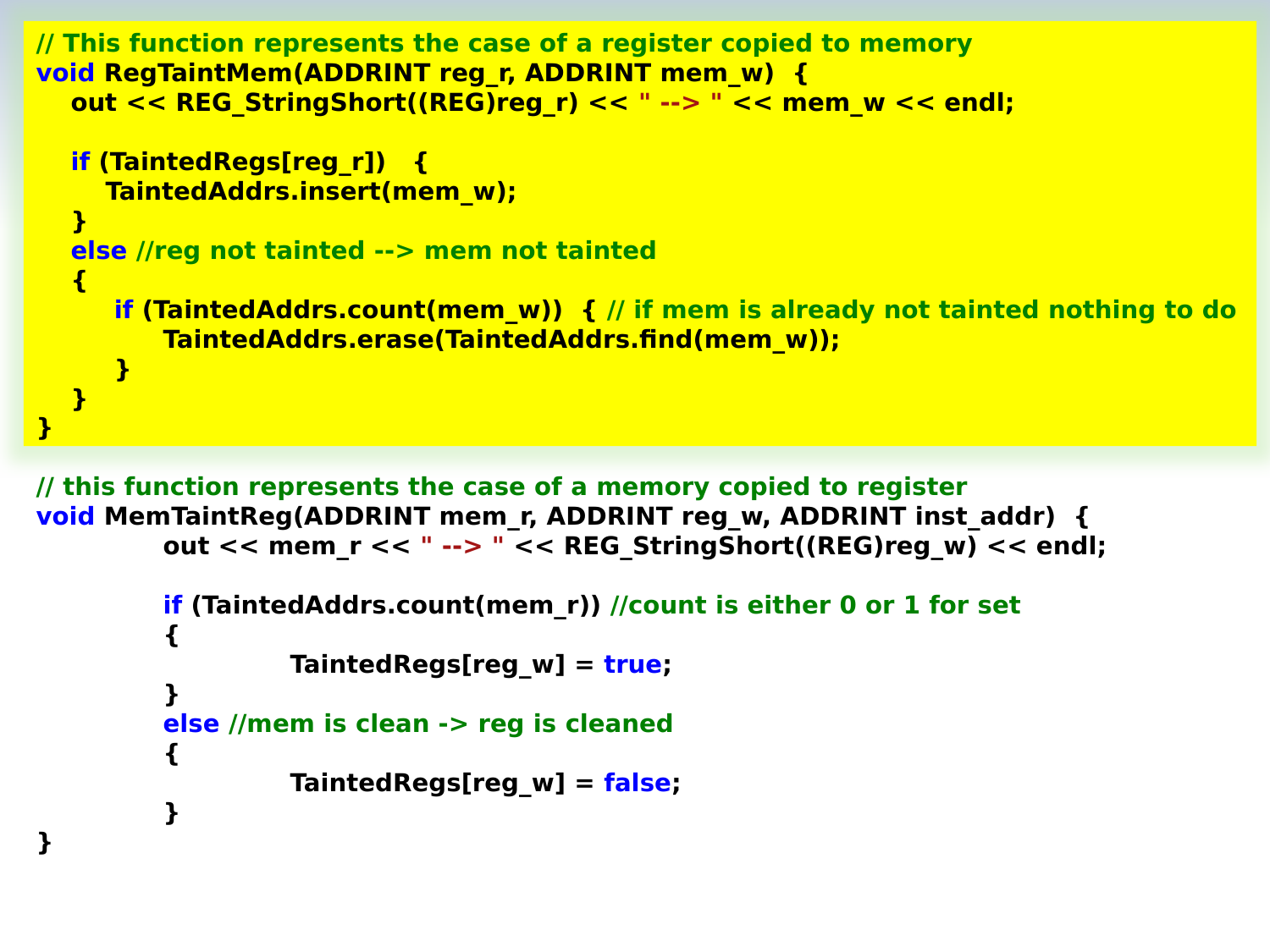

// This function represents the case of a register copied to memory
void RegTaintMem(ADDRINT reg_r, ADDRINT mem_w)  {
    out << REG_StringShort((REG)reg_r) << " --> " << mem_w << endl;

    if (TaintedRegs[reg_r])   {
        TaintedAddrs.insert(mem_w);
    }
    else //reg not tainted --> mem not tainted
    {
         if (TaintedAddrs.count(mem_w))  { // if mem is already not tainted nothing to do
 	TaintedAddrs.erase(TaintedAddrs.find(mem_w));
         }
    }
}

// this function represents the case of a memory copied to register
void MemTaintReg(ADDRINT mem_r, ADDRINT reg_w, ADDRINT inst_addr)  {
	out << mem_r << " --> " << REG_StringShort((REG)reg_w) << endl;

	if (TaintedAddrs.count(mem_r)) //count is either 0 or 1 for set
	{
		TaintedRegs[reg_w] = true;
	}
	else //mem is clean -> reg is cleaned
	{
		TaintedRegs[reg_w] = false;
	}
}